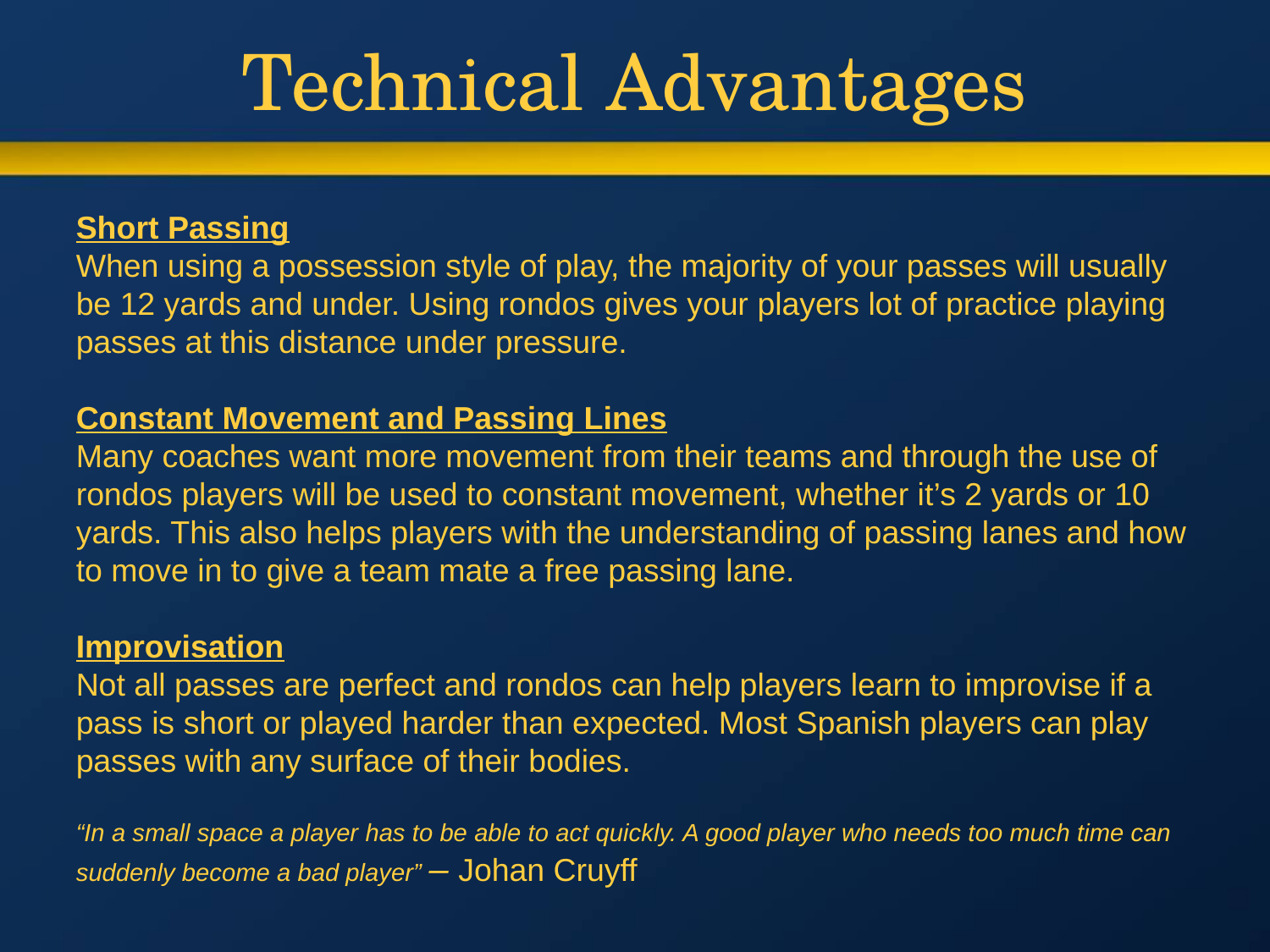

# Technical Advantages
Short Passing
When using a possession style of play, the majority of your passes will usually be 12 yards and under. Using rondos gives your players lot of practice playing passes at this distance under pressure.

Constant Movement and Passing Lines
Many coaches want more movement from their teams and through the use of rondos players will be used to constant movement, whether it’s 2 yards or 10 yards. This also helps players with the understanding of passing lanes and how to move in to give a team mate a free passing lane.

Improvisation
Not all passes are perfect and rondos can help players learn to improvise if a pass is short or played harder than expected. Most Spanish players can play passes with any surface of their bodies.

“In a small space a player has to be able to act quickly. A good player who needs too much time can suddenly become a bad player” – Johan Cruyff